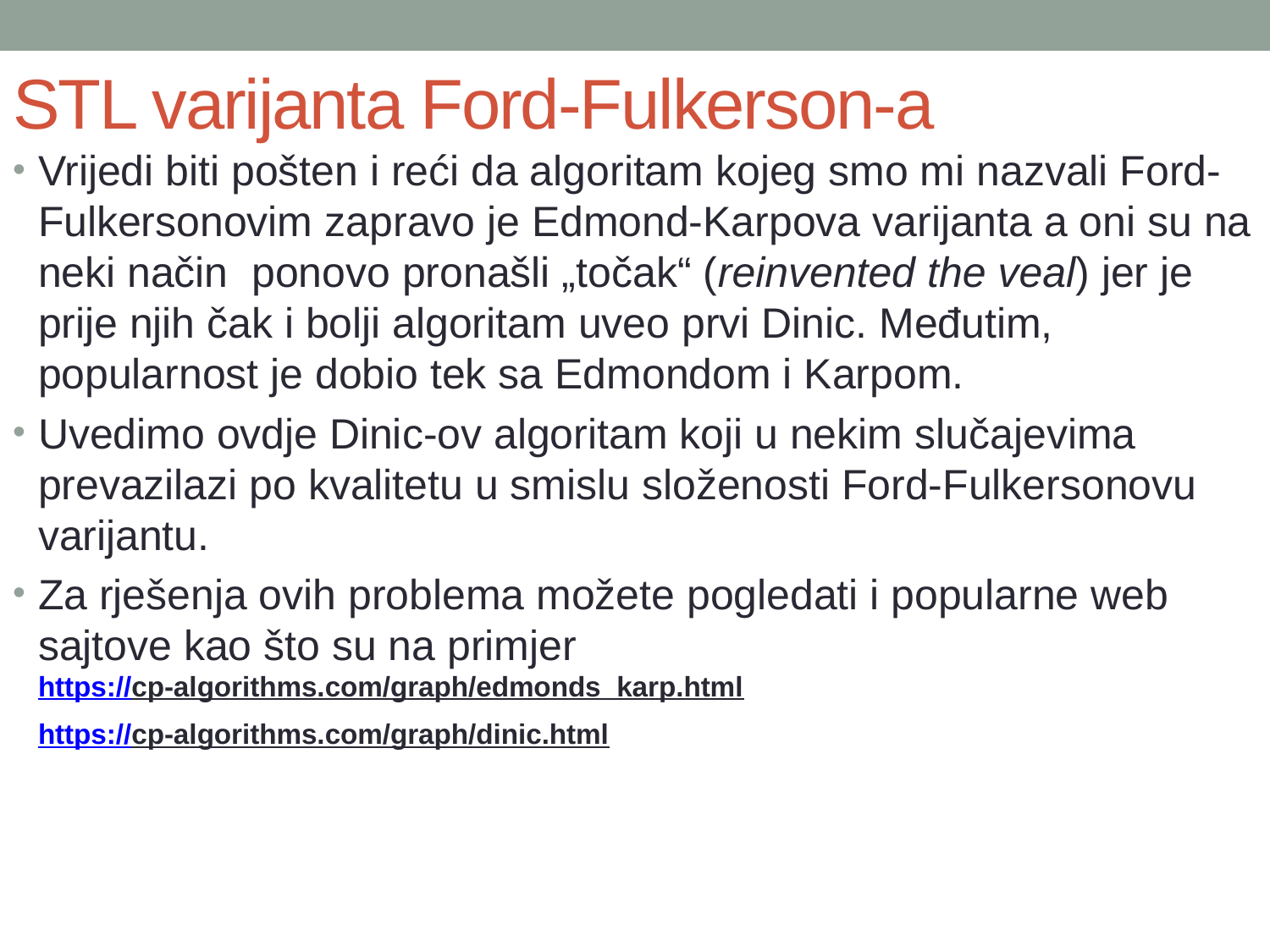

# STL varijanta Ford-Fulkerson-a
Vrijedi biti pošten i reći da algoritam kojeg smo mi nazvali Ford-Fulkersonovim zapravo je Edmond-Karpova varijanta a oni su na neki način  ponovo pronašli „točak“ (reinvented the veal) jer je prije njih čak i bolji algoritam uveo prvi Dinic. Međutim, popularnost je dobio tek sa Edmondom i Karpom.
Uvedimo ovdje Dinic-ov algoritam koji u nekim slučajevima prevazilazi po kvalitetu u smislu složenosti Ford-Fulkersonovu varijantu.
Za rješenja ovih problema možete pogledati i popularne web sajtove kao što su na primjer
https://cp-algorithms.com/graph/edmonds_karp.html
https://cp-algorithms.com/graph/dinic.html